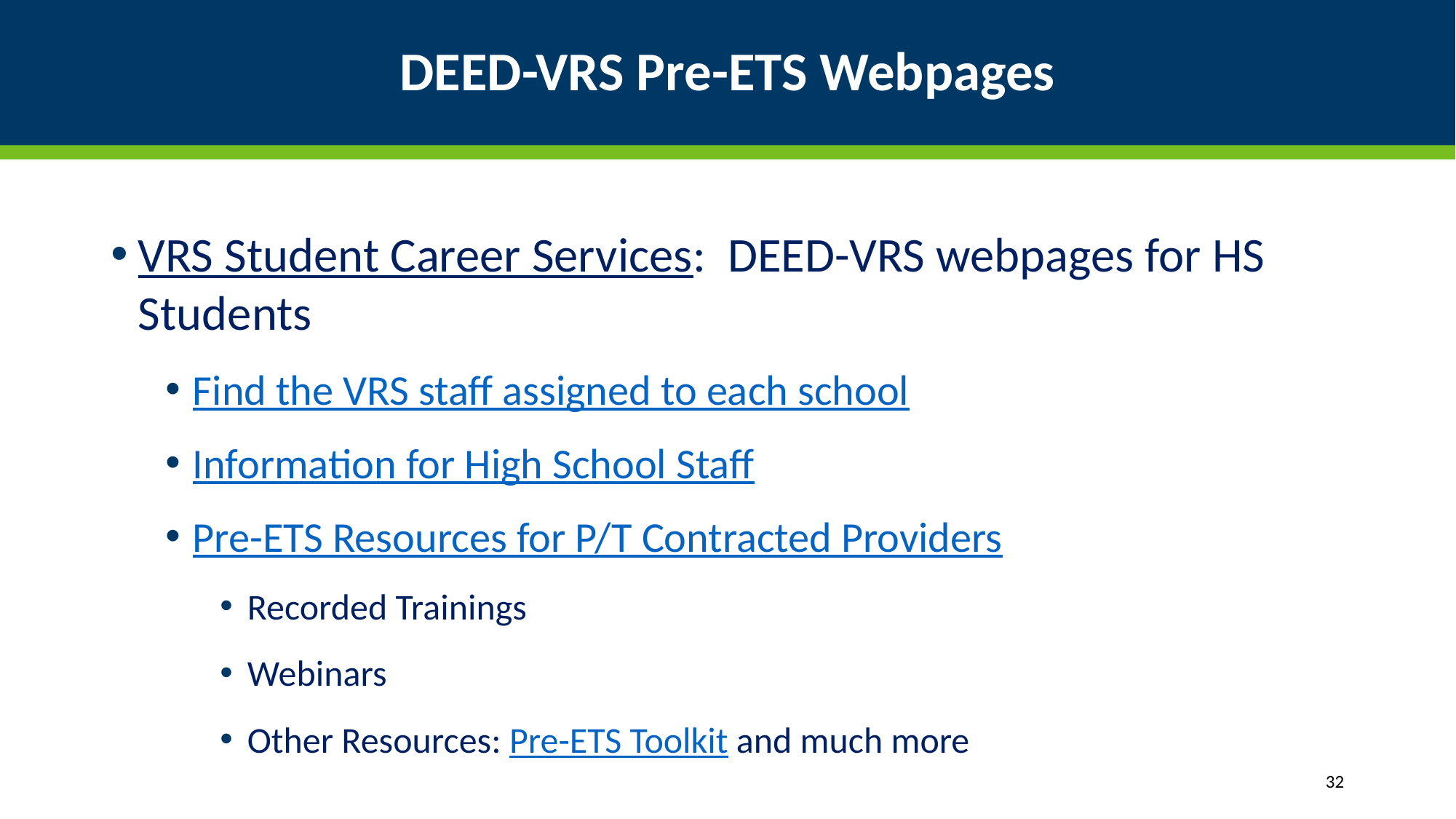

# DEED-VRS Pre-ETS Webpages
VRS Student Career Services:  DEED-VRS webpages for HS Students
Find the VRS staff assigned to each school
Information for High School Staff
Pre-ETS Resources for P/T Contracted Providers
Recorded Trainings
Webinars
Other Resources: Pre-ETS Toolkit and much more

32